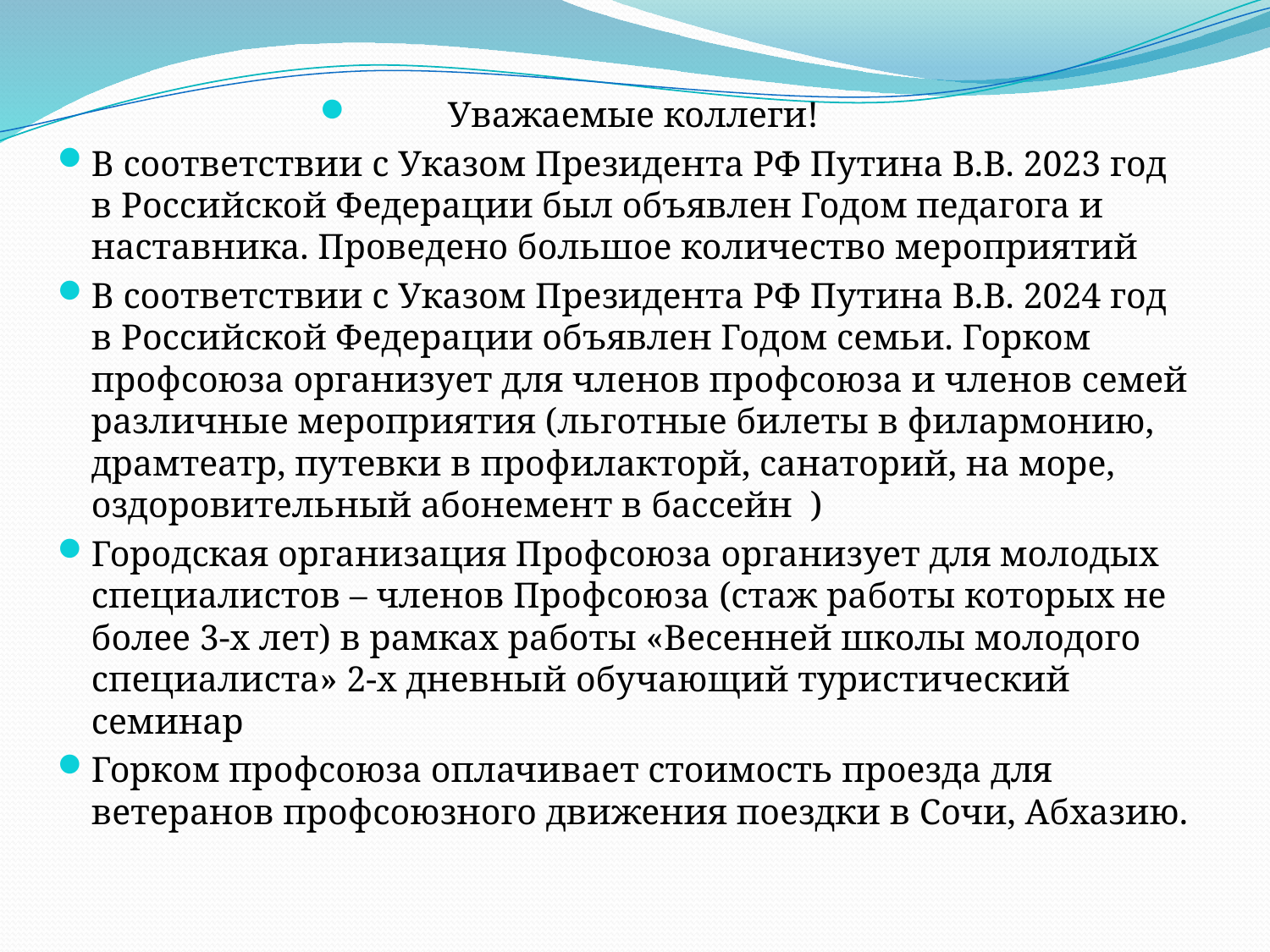

Уважаемые коллеги!
В соответствии с Указом Президента РФ Путина В.В. 2023 год в Российской Федерации был объявлен Годом педагога и наставника. Проведено большое количество мероприятий
В соответствии с Указом Президента РФ Путина В.В. 2024 год в Российской Федерации объявлен Годом семьи. Горком профсоюза организует для членов профсоюза и членов семей различные мероприятия (льготные билеты в филармонию, драмтеатр, путевки в профилакторй, санаторий, на море, оздоровительный абонемент в бассейн  )
Городская организация Профсоюза организует для молодых специалистов – членов Профсоюза (стаж работы которых не более 3-х лет) в рамках работы «Весенней школы молодого специалиста» 2-х дневный обучающий туристический семинар
Горком профсоюза оплачивает стоимость проезда для ветеранов профсоюзного движения поездки в Сочи, Абхазию.